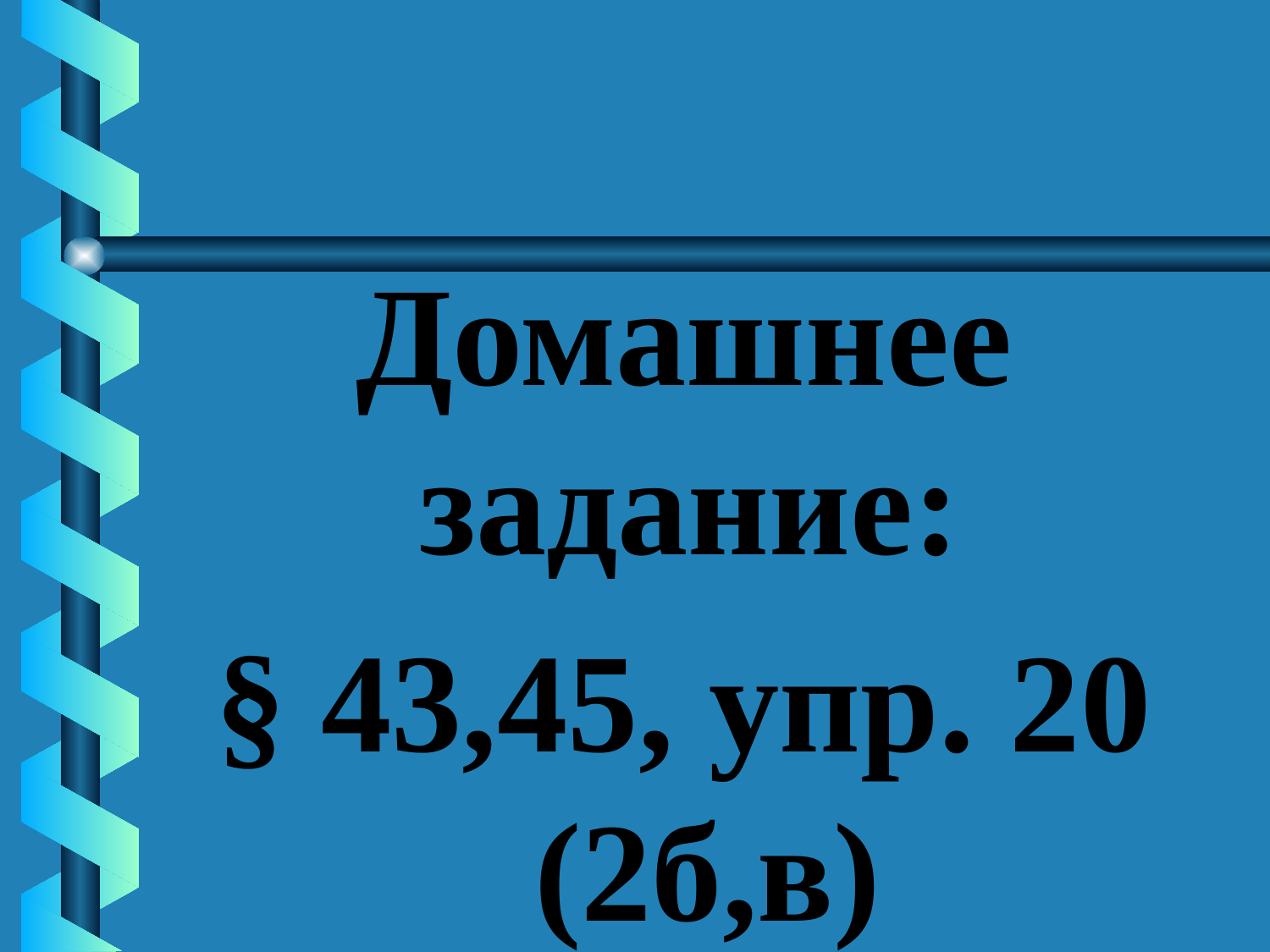

Домашнее задание:
§ 43,45, упр. 20 (2б,в)